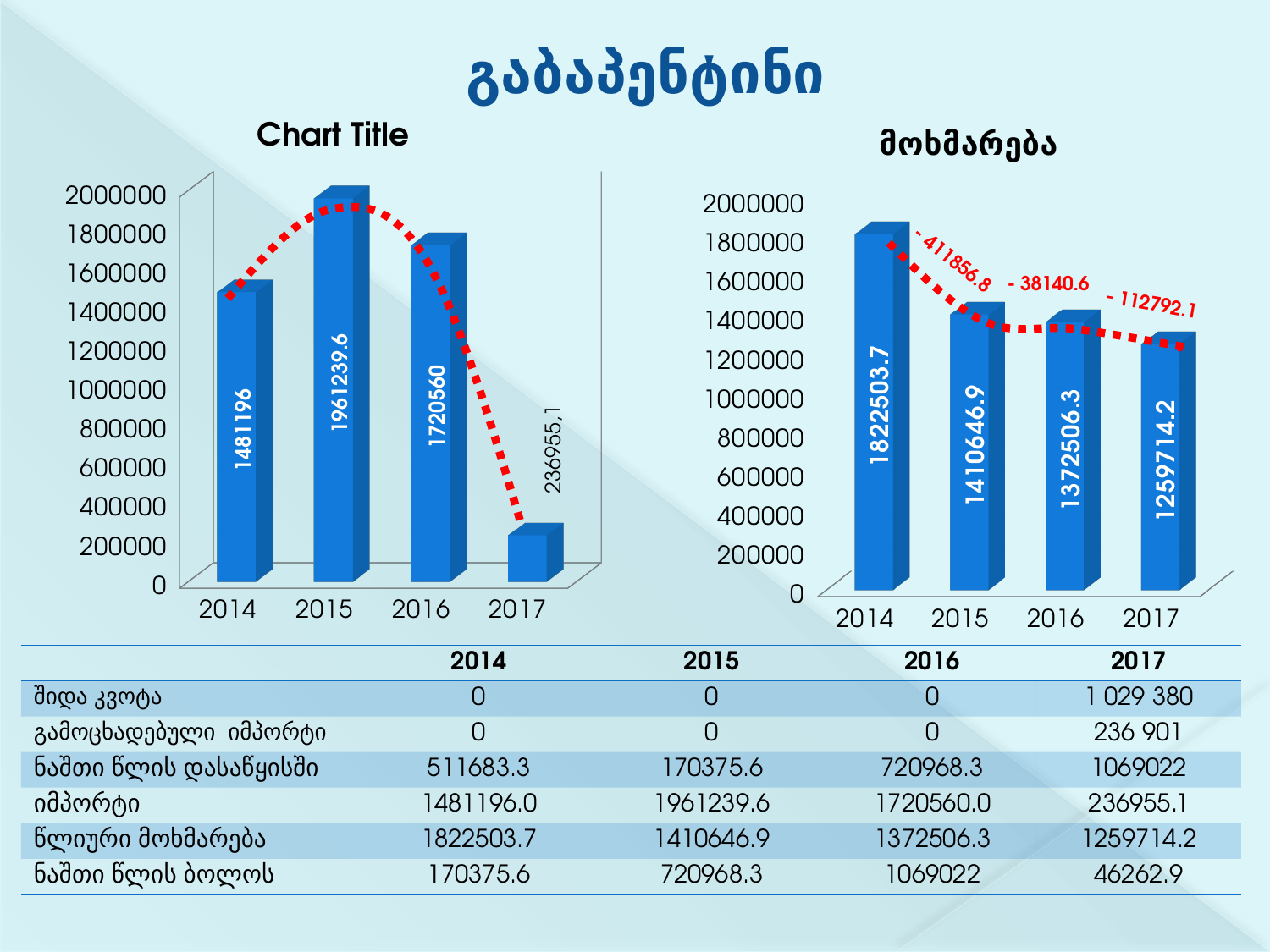

# გაბაპენტინი

[unsupported chart]

[unsupported chart]

|  | 2014 | 2015 | 2016 | 2017 |
| --- | --- | --- | --- | --- |
| შიდა კვოტა | 0 | 0 | 0 | 1 029 380 |
| გამოცხადებული იმპორტი | 0 | 0 | 0 | 236 901 |
| ნაშთი წლის დასაწყისში | 511683.3 | 170375.6 | 720968.3 | 1069022 |
| იმპორტი | 1481196.0 | 1961239.6 | 1720560.0 | 236955.1 |
| წლიური მოხმარება | 1822503.7 | 1410646.9 | 1372506.3 | 1259714.2 |
| ნაშთი წლის ბოლოს | 170375.6 | 720968.3 | 1069022 | 46262.9 |